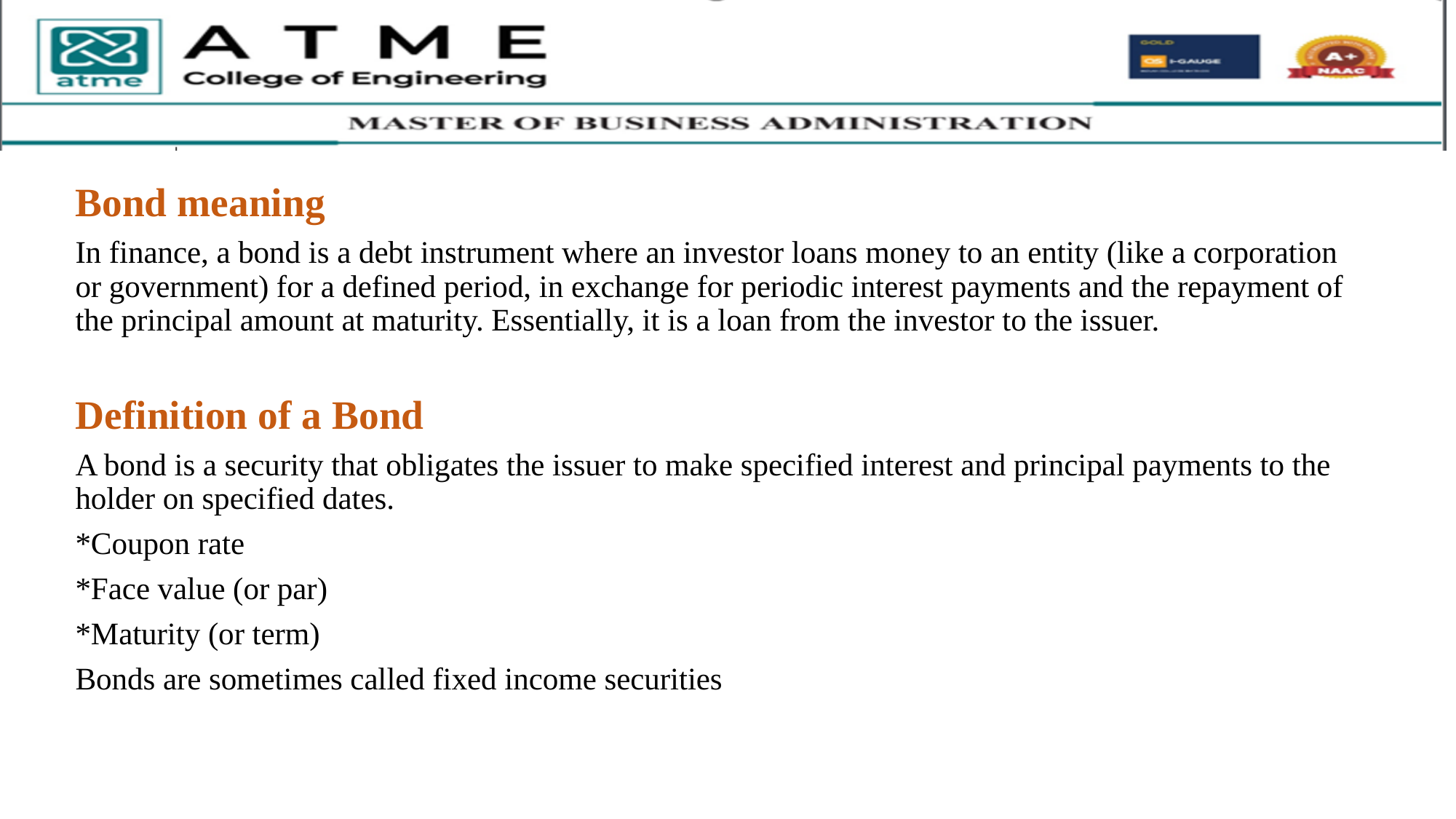

Bond meaning
In finance, a bond is a debt instrument where an investor loans money to an entity (like a corporation or government) for a defined period, in exchange for periodic interest payments and the repayment of the principal amount at maturity. Essentially, it is a loan from the investor to the issuer.

Definition of a Bond
A bond is a security that obligates the issuer to make specified interest and principal payments to the holder on specified dates.
*Coupon rate
*Face value (or par)
*Maturity (or term)
Bonds are sometimes called fixed income securities